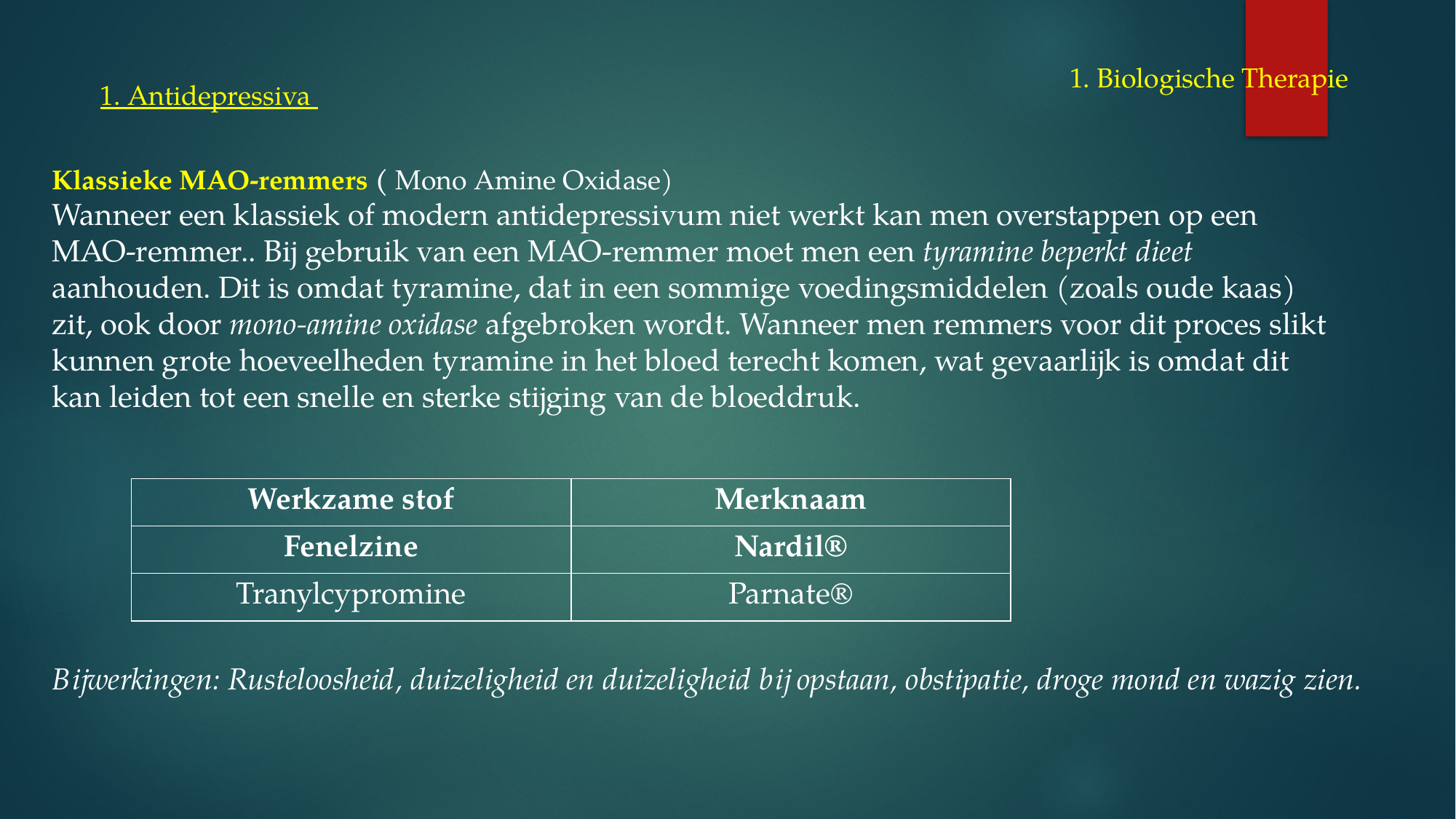

1. Biologische Therapie
1. Antidepressiva
Klassieke MAO-remmers ( Mono Amine Oxidase)
Wanneer een klassiek of modern antidepressivum niet werkt kan men overstappen op een MAO-remmer.. Bij gebruik van een MAO-remmer moet men een tyramine beperkt dieet aanhouden. Dit is omdat tyramine, dat in een sommige voedingsmiddelen (zoals oude kaas) zit, ook door mono-amine oxidase afgebroken wordt. Wanneer men remmers voor dit proces slikt kunnen grote hoeveelheden tyramine in het bloed terecht komen, wat gevaarlijk is omdat dit kan leiden tot een snelle en sterke stijging van de bloeddruk.
| Werkzame stof | Merknaam |
| --- | --- |
| Fenelzine | Nardil® |
| Tranylcypromine | Parnate® |
|  |  |
| --- | --- |
|  |  |
|  |  |
Bijwerkingen: Rusteloosheid, duizeligheid en duizeligheid bij opstaan, obstipatie, droge mond en wazig zien.